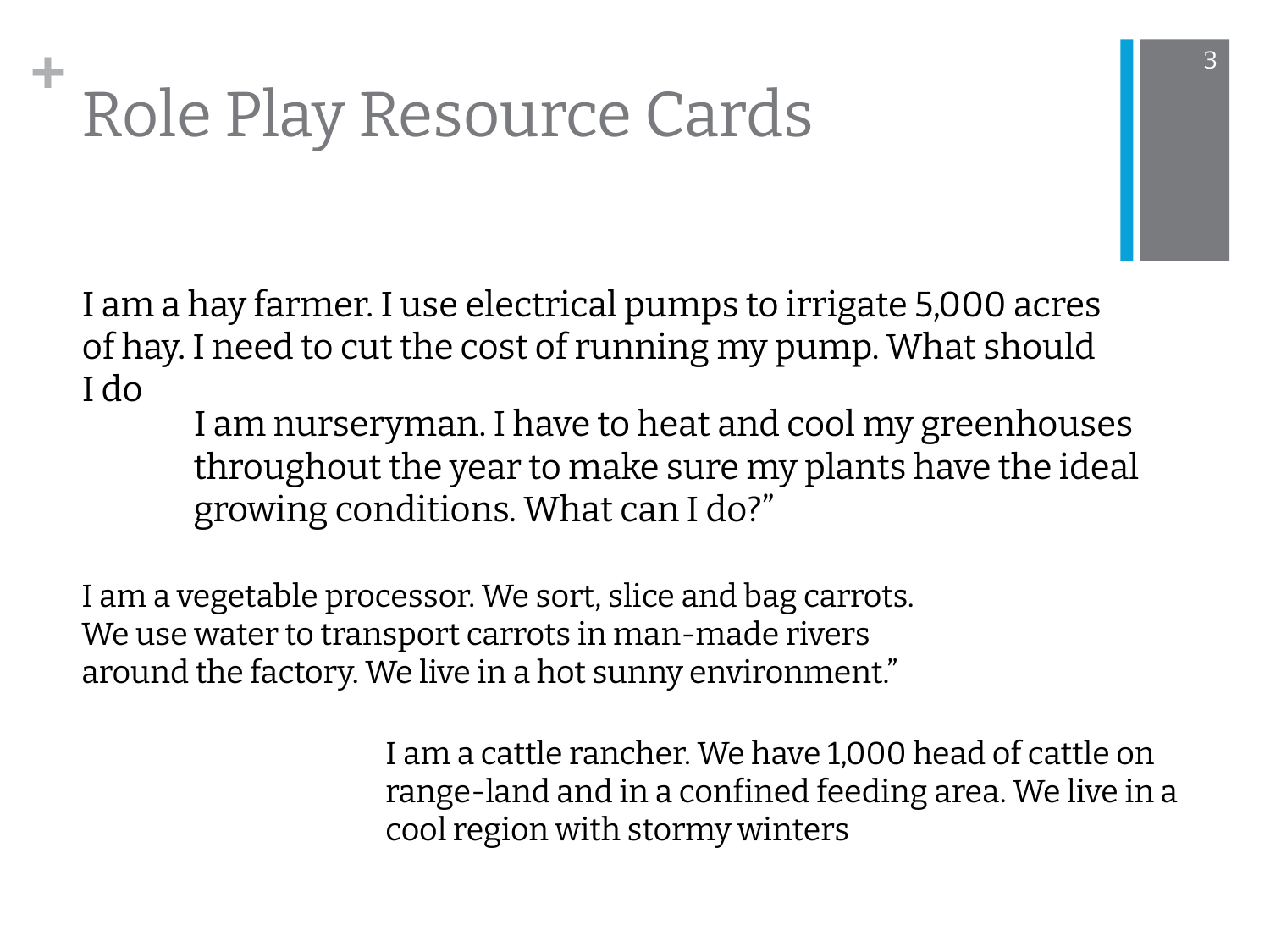

3
# Role Play Resource Cards
I am a hay farmer. I use electrical pumps to irrigate 5,000 acres of hay. I need to cut the cost of running my pump. What should I do
I am nurseryman. I have to heat and cool my greenhouses throughout the year to make sure my plants have the ideal growing conditions. What can I do?”
I am a vegetable processor. We sort, slice and bag carrots. We use water to transport carrots in man-made rivers around the factory. We live in a hot sunny environment.”
I am a cattle rancher. We have 1,000 head of cattle on range-land and in a confined feeding area. We live in a cool region with stormy winters